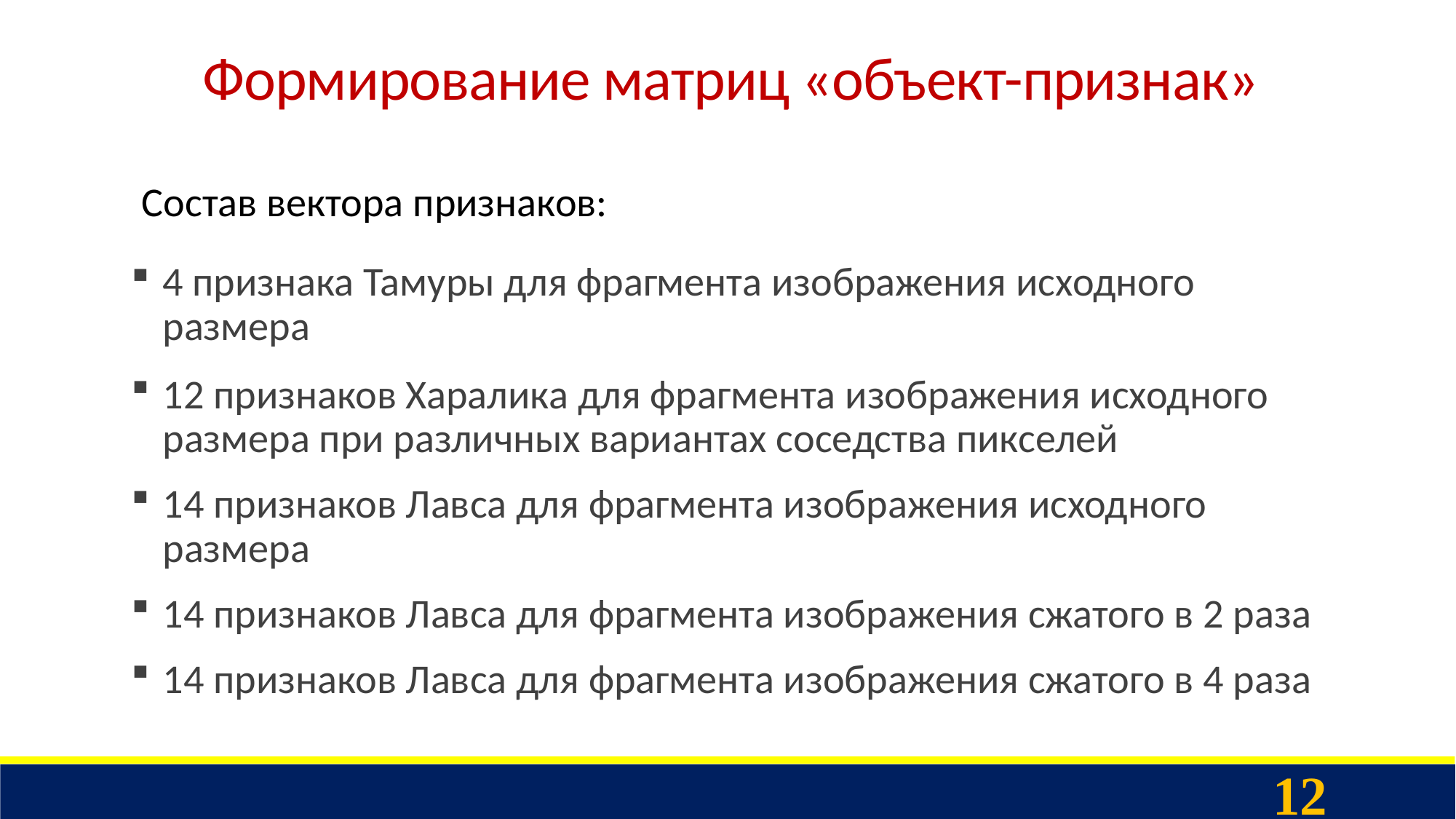

# Формирование матриц «объект-признак»
Состав вектора признаков:
4 признака Тамуры для фрагмента изображения исходного размера
12 признаков Харалика для фрагмента изображения исходного размера при различных вариантах соседства пикселей
14 признаков Лавса для фрагмента изображения исходного размера
14 признаков Лавса для фрагмента изображения сжатого в 2 раза
14 признаков Лавса для фрагмента изображения сжатого в 4 раза
12